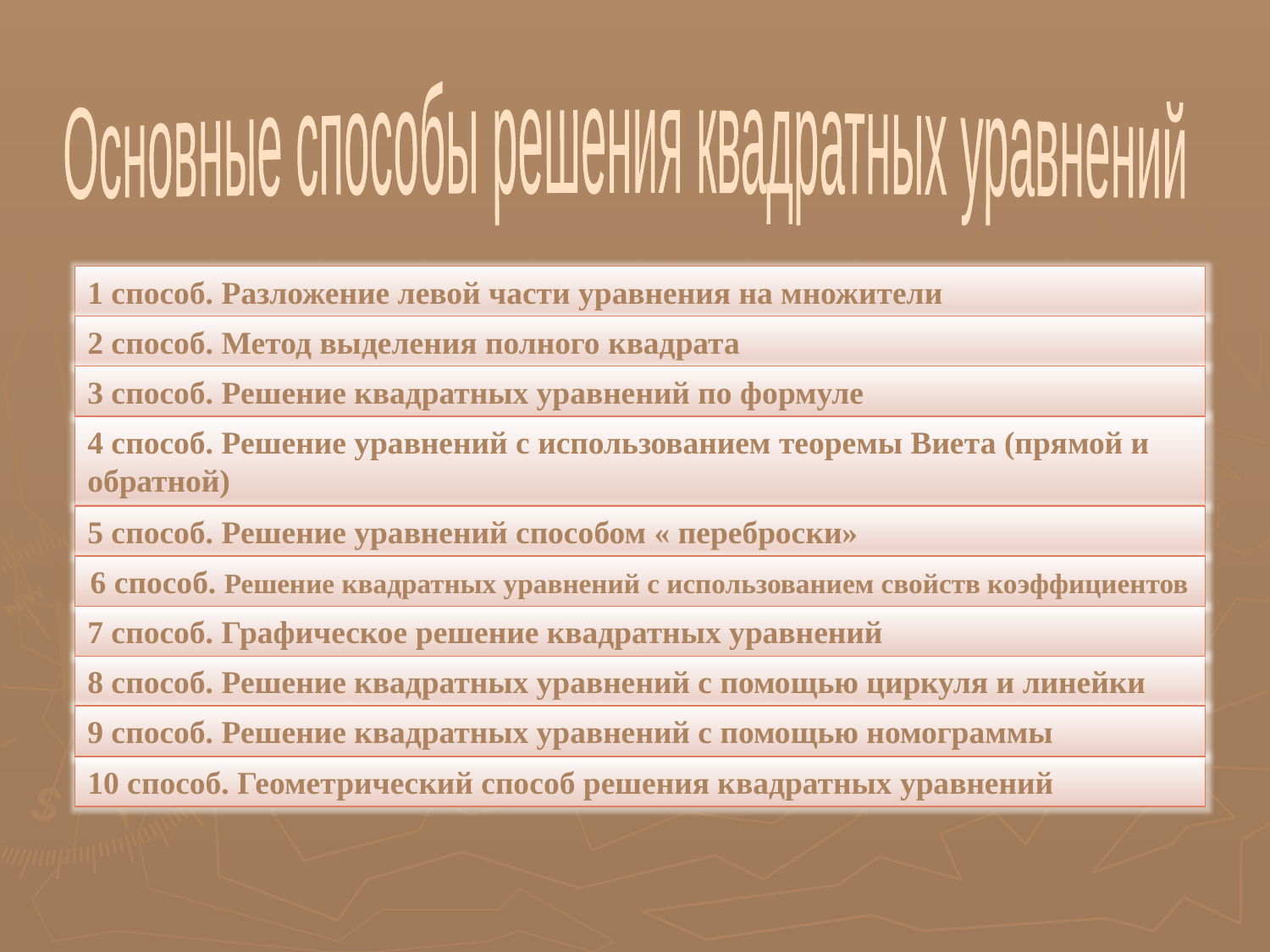

Основные способы решения квадратных уравнений
1 способ. Разложение левой части уравнения на множители
2 способ. Метод выделения полного квадрата
3 способ. Решение квадратных уравнений по формуле
4 способ. Решение уравнений с использованием теоремы Виета (прямой и обратной)
5 способ. Решение уравнений способом « переброски»
6 способ. Решение квадратных уравнений с использованием свойств коэффициентов
7 способ. Графическое решение квадратных уравнений
8 способ. Решение квадратных уравнений с помощью циркуля и линейки
9 способ. Решение квадратных уравнений с помощью номограммы
10 способ. Геометрический способ решения квадратных уравнений